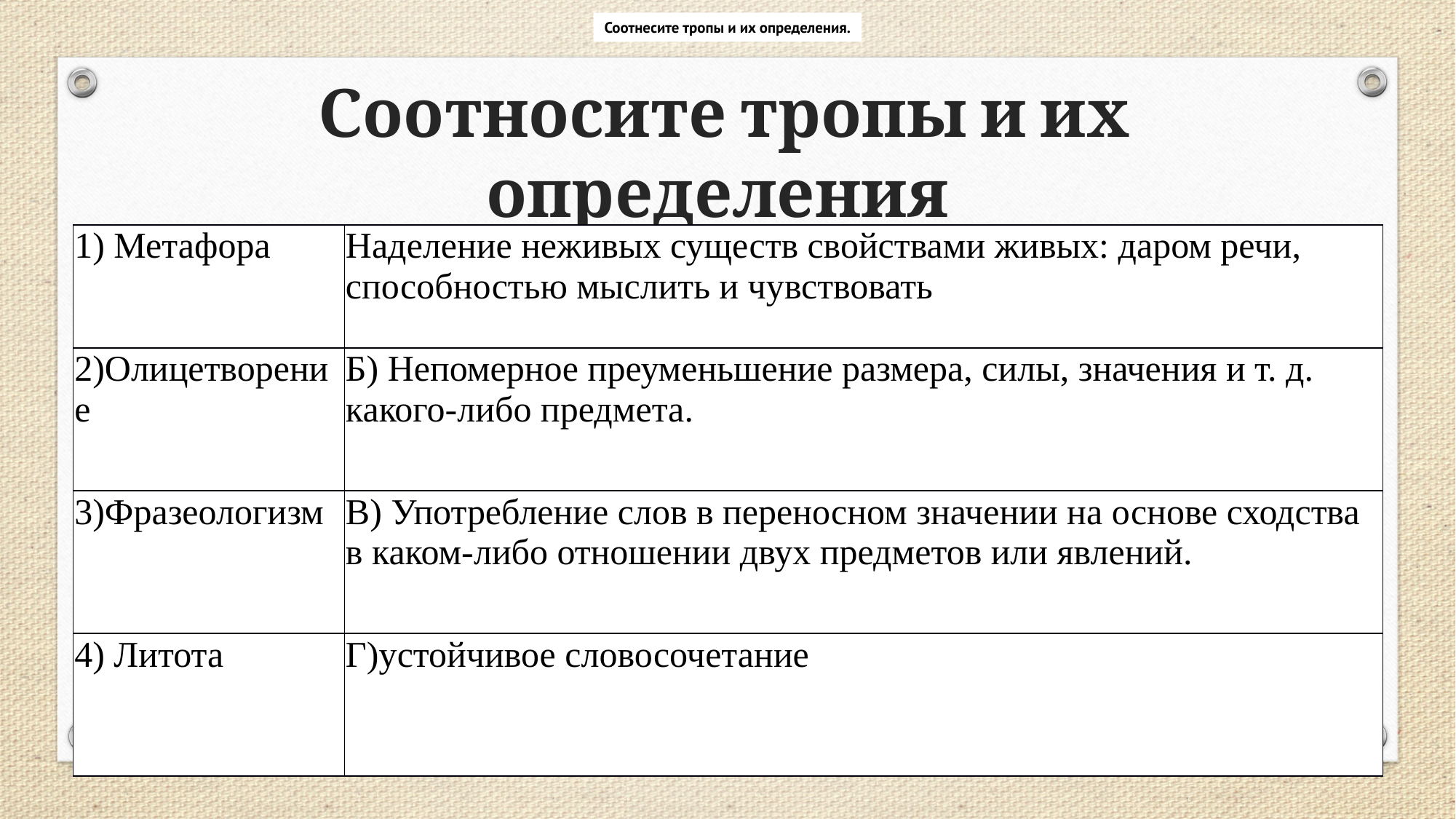

Соотнесите тропы и их определения.
# Соотносите тропы и их определения
| 1) Метафора | Наделение неживых существ свойствами живых: даром речи, способностью мыслить и чувствовать |
| --- | --- |
| 2)Олицетворение | Б) Непомерное преуменьшение размера, силы, значения и т. д. какого-либо предмета. |
| 3)Фразеологизм | В) Употребление слов в переносном значении на основе сходства в каком-либо отношении двух предметов или явлений. |
| 4) Литота | Г)устойчивое словосочетание |